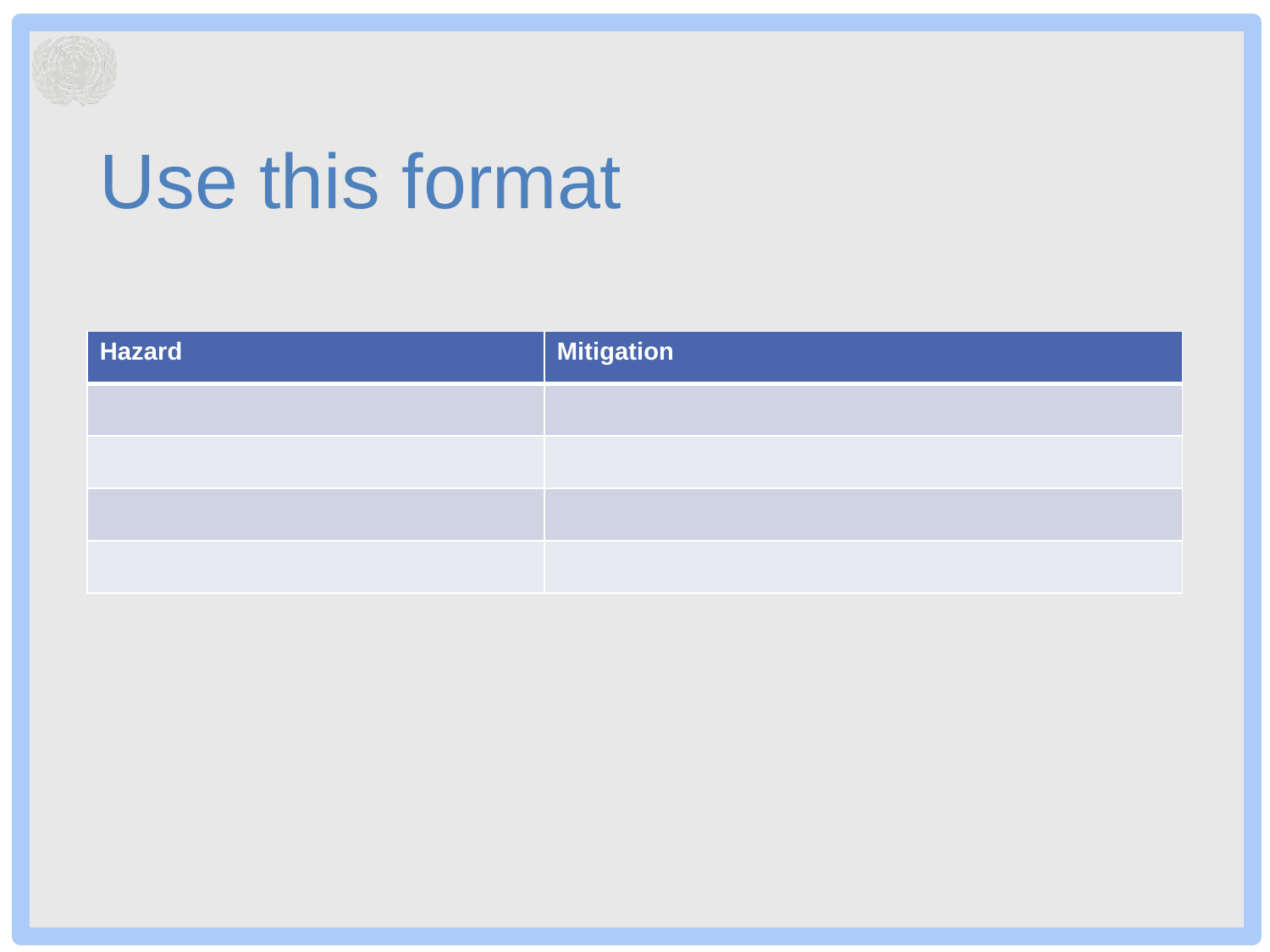

# Use this format
| Hazard | Mitigation |
| --- | --- |
|  |  |
|  |  |
|  |  |
|  |  |